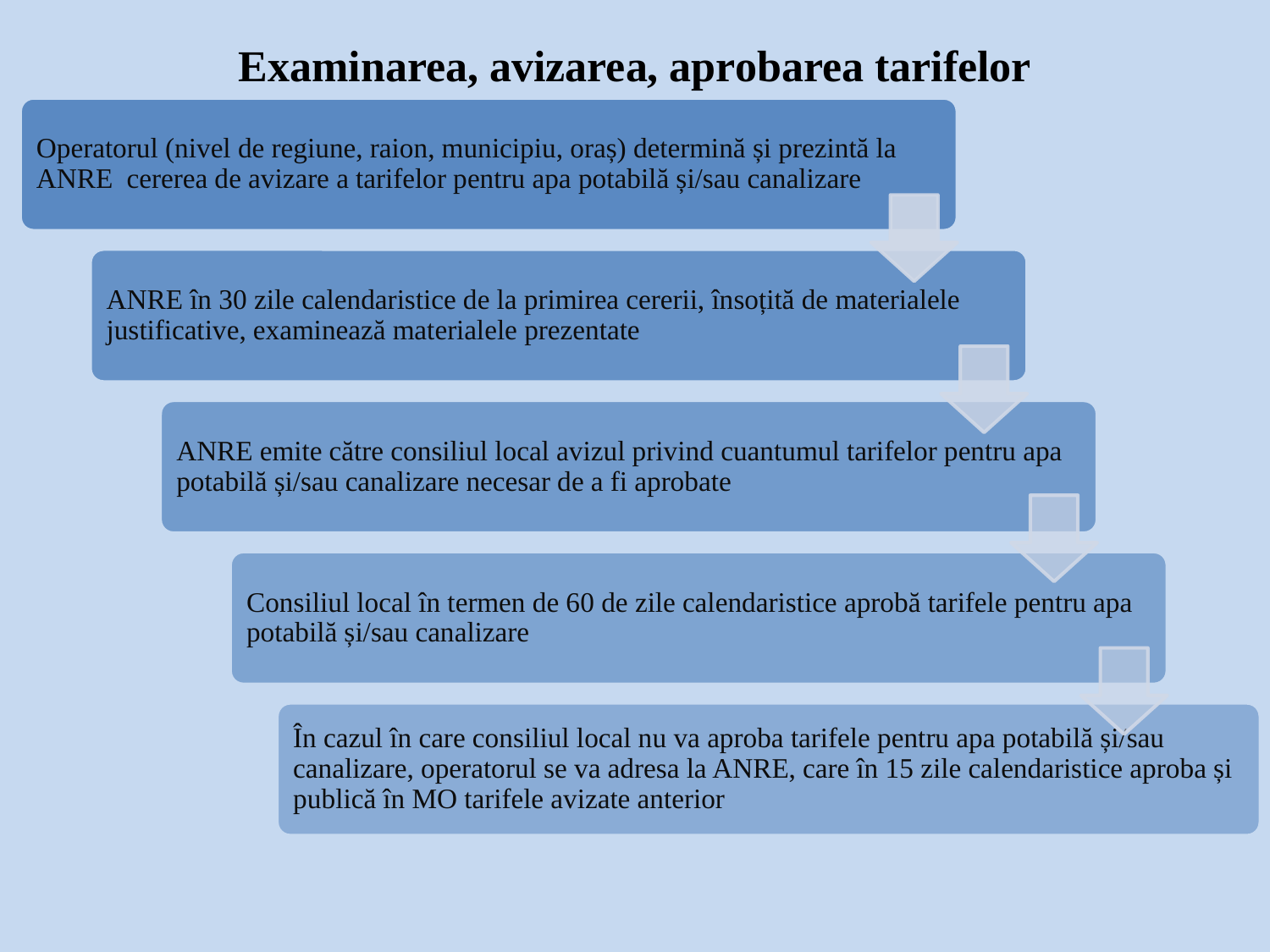

Examinarea, avizarea, aprobarea tarifelor
Operatorul (nivel de regiune, raion, municipiu, oraș) determină și prezintă la ANRE  cererea de avizare a tarifelor pentru apa potabilă și/sau canalizare
ANRE în 30 zile calendaristice de la primirea cererii, însoțită de materialele justificative, examinează materialele prezentate
ANRE emite către consiliul local avizul privind cuantumul tarifelor pentru apa potabilă și/sau canalizare necesar de a fi aprobate
Consiliul local în termen de 60 de zile calendaristice aprobă tarifele pentru apa potabilă și/sau canalizare
În cazul în care consiliul local nu va aproba tarifele pentru apa potabilă și/sau canalizare, operatorul se va adresa la ANRE, care în 15 zile calendaristice aproba și publică în MO tarifele avizate anterior